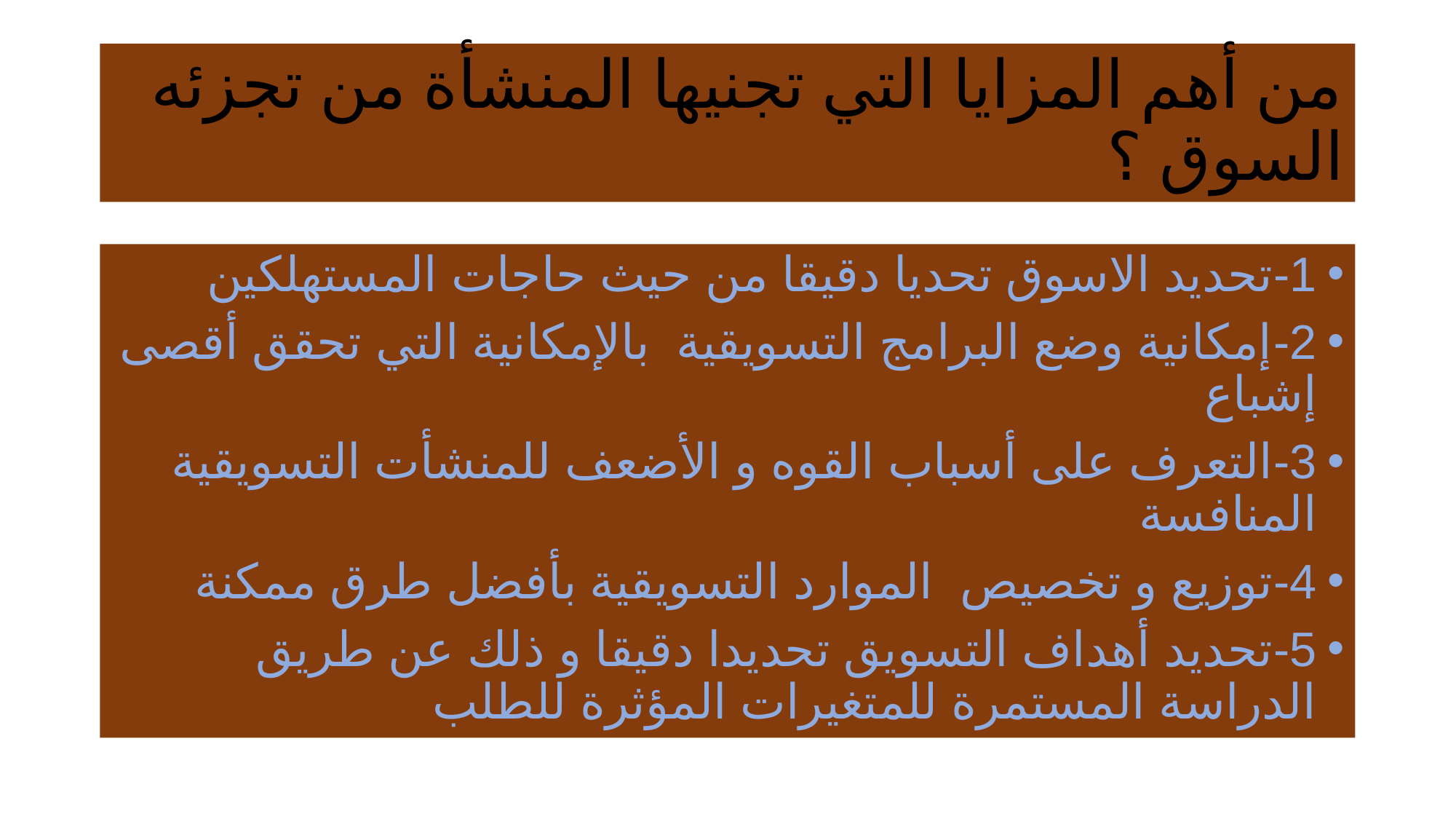

# من أهم المزايا التي تجنيها المنشأة من تجزئه السوق ؟
1-تحديد الاسوق تحديا دقيقا من حيث حاجات المستهلكين
2-إمكانية وضع البرامج التسويقية  بالإمكانية التي تحقق أقصى إشباع
3-التعرف على أسباب القوه و الأضعف للمنشأت التسويقية المنافسة
4-توزيع و تخصيص  الموارد التسويقية بأفضل طرق ممكنة
5-تحديد أهداف التسويق تحديدا دقيقا و ذلك عن طريق الدراسة المستمرة للمتغيرات المؤثرة للطلب